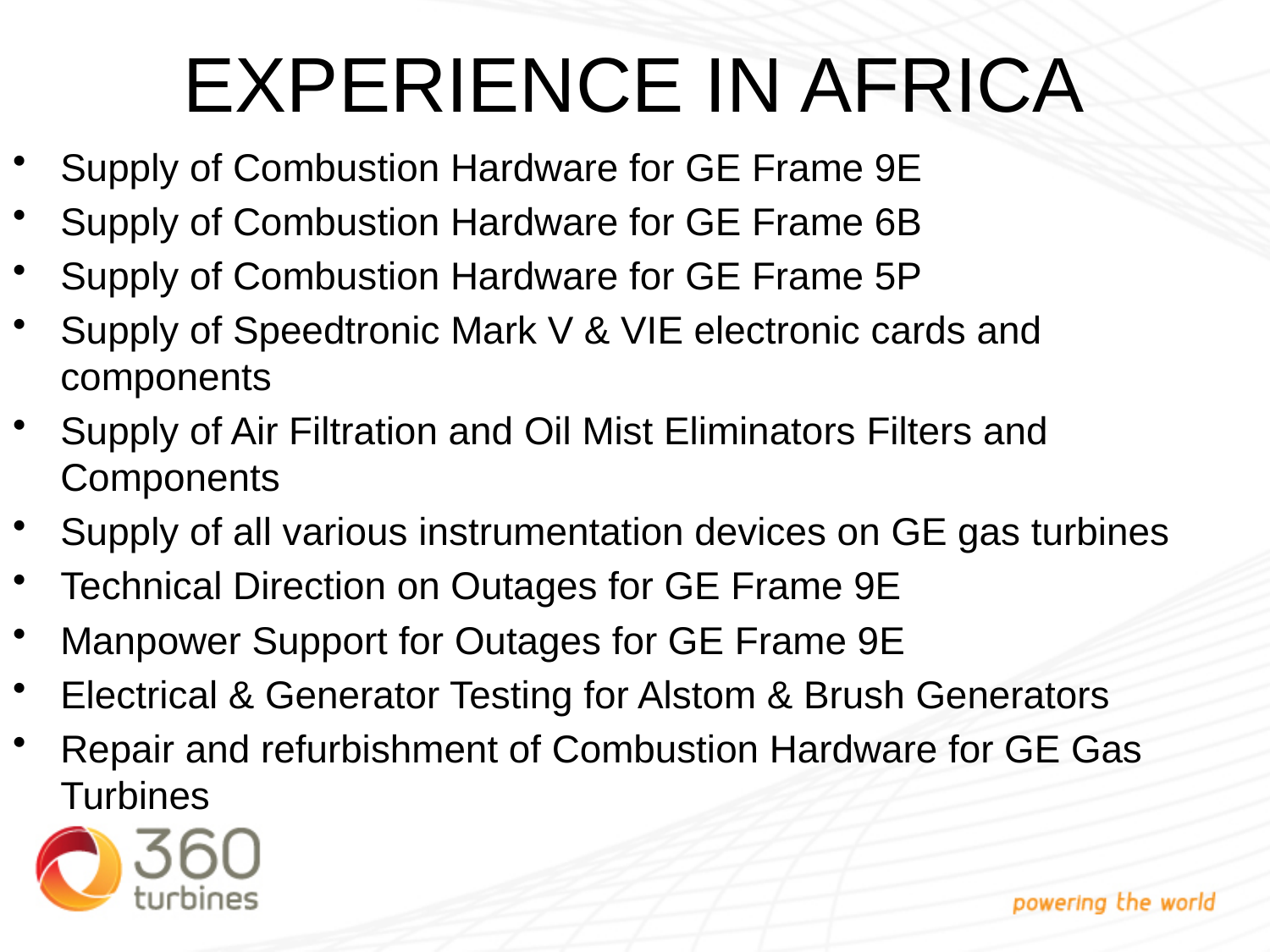

# EXPERIENCE IN AFRICA
Supply of Combustion Hardware for GE Frame 9E
Supply of Combustion Hardware for GE Frame 6B
Supply of Combustion Hardware for GE Frame 5P
Supply of Speedtronic Mark V & VIE electronic cards and components
Supply of Air Filtration and Oil Mist Eliminators Filters and Components
Supply of all various instrumentation devices on GE gas turbines
Technical Direction on Outages for GE Frame 9E
Manpower Support for Outages for GE Frame 9E
Electrical & Generator Testing for Alstom & Brush Generators
Repair and refurbishment of Combustion Hardware for GE Gas Turbines